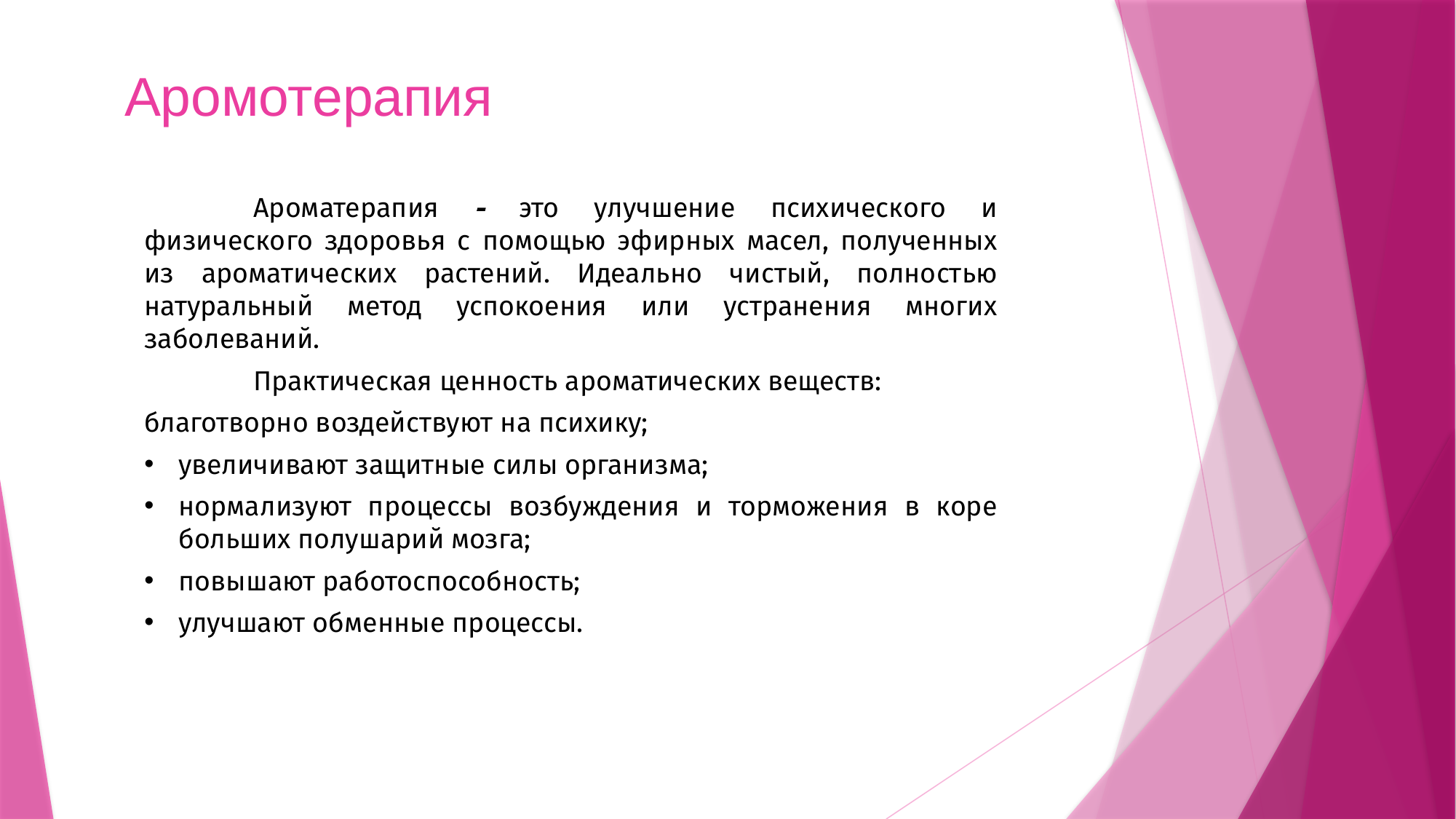

# Аромотерапия
	Ароматерапия − это улучшение психического и физического здоровья с помощью эфирных масел, полученных из ароматических растений. Идеально чистый, полностью натуральный метод успокоения или устранения многих заболеваний.
	Практическая ценность ароматических веществ:
благотворно воздействуют на психику;
увеличивают защитные силы организма;
нормализуют процессы возбуждения и торможения в коре больших полушарий мозга;
повышают работоспособность;
улучшают обменные процессы.